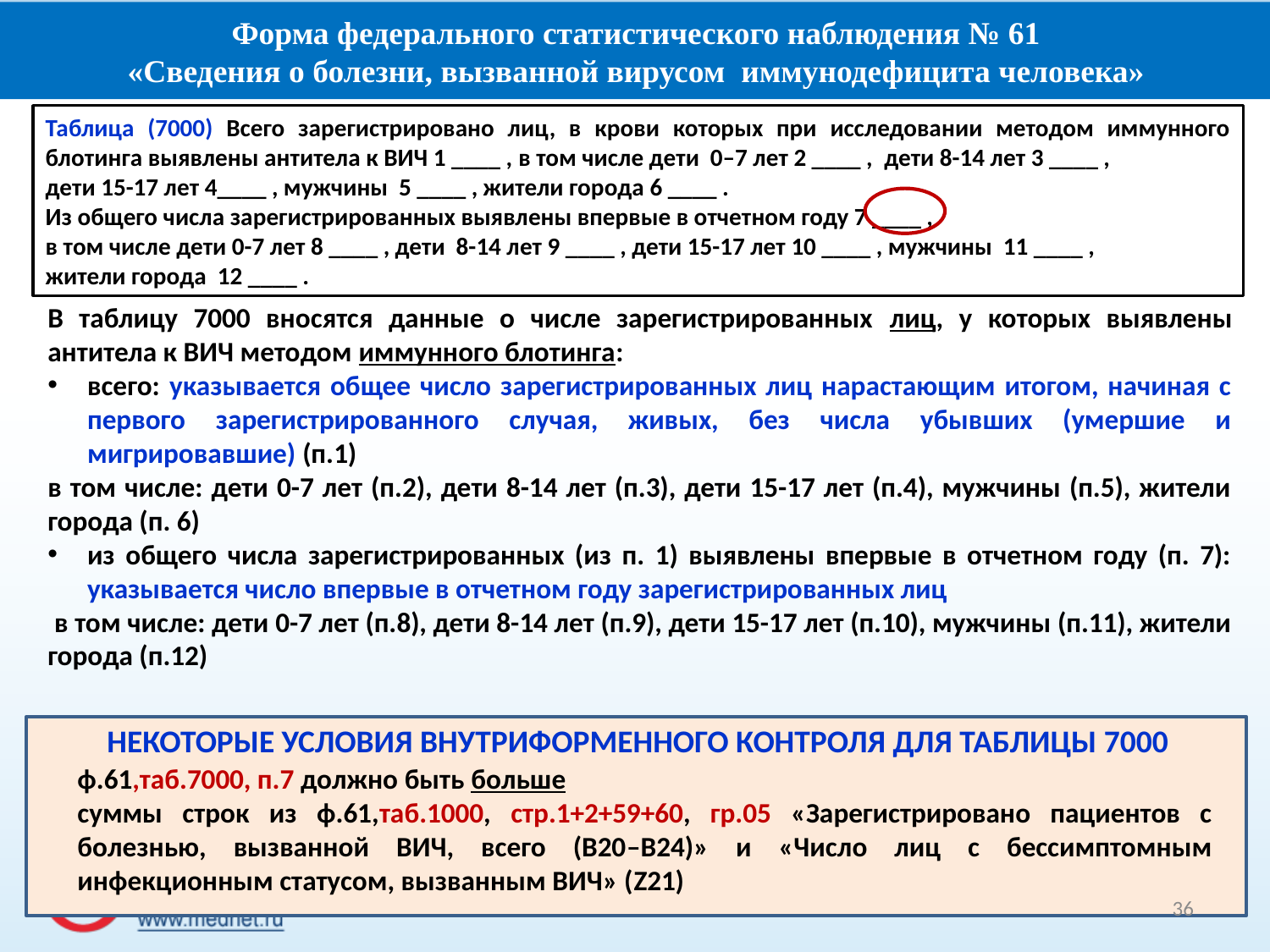

Форма федерального статистического наблюдения № 61
 «Сведения о болезни, вызванной вирусом  иммунодефицита человека»
Таблица (7000) Всего зарегистрировано лиц, в крови которых при исследовании методом иммунного блотинга выявлены антитела к ВИЧ 1 ____ , в том числе дети  0–7 лет 2 ____ ,  дети 8-14 лет 3 ____ ,
дети 15-17 лет 4____ , мужчины  5 ____ , жители города 6 ____ .
Из общего числа зарегистрированных выявлены впервые в отчетном году 7 ____ ,
в том числе дети 0-7 лет 8 ____ , дети  8-14 лет 9 ____ , дети 15-17 лет 10 ____ , мужчины  11 ____ ,
жители города  12 ____ .

В таблицу 7000 вносятся данные о числе зарегистрированных лиц, у которых выявлены антитела к ВИЧ методом иммунного блотинга:
всего: указывается общее число зарегистрированных лиц нарастающим итогом, начиная с первого зарегистрированного случая, живых, без числа убывших (умершие и мигрировавшие) (п.1)
в том числе: дети 0-7 лет (п.2), дети 8-14 лет (п.3), дети 15-17 лет (п.4), мужчины (п.5), жители города (п. 6)
из общего числа зарегистрированных (из п. 1) выявлены впервые в отчетном году (п. 7): указывается число впервые в отчетном году зарегистрированных лиц
 в том числе: дети 0-7 лет (п.8), дети 8-14 лет (п.9), дети 15-17 лет (п.10), мужчины (п.11), жители города (п.12)
НЕКОТОРЫЕ УСЛОВИЯ ВНУТРИФОРМЕННОГО КОНТРОЛЯ ДЛЯ ТАБЛИЦЫ 7000

ф.61,таб.7000, п.7 должно быть больше
суммы строк из ф.61,таб.1000, стр.1+2+59+60, гр.05 «Зарегистрировано пациентов с болезнью, вызванной ВИЧ, всего (В20–В24)» и «Число лиц с бессимптомным инфекционным статусом, вызванным ВИЧ» (Z21)
36